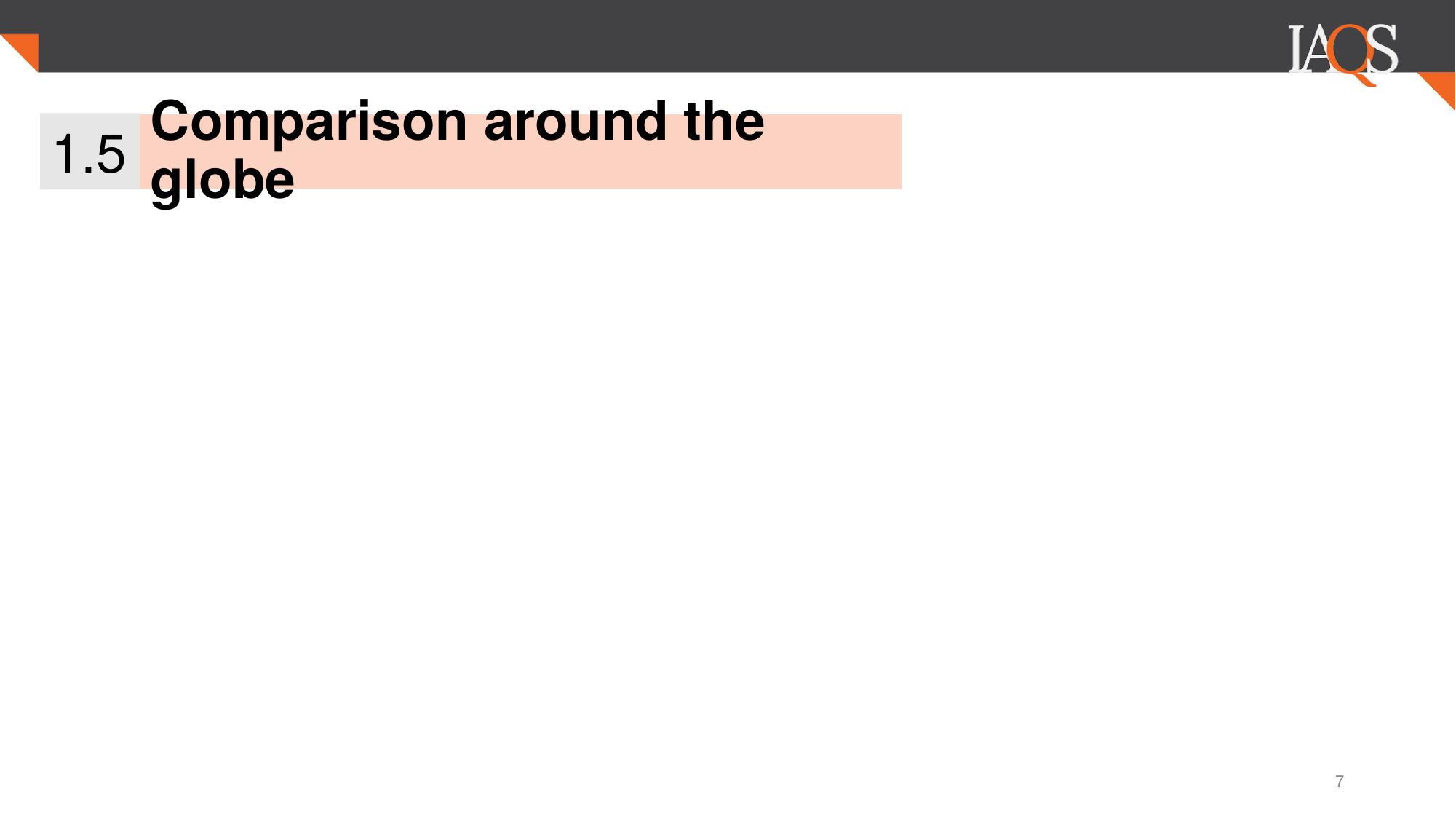

1.5
# Comparison around the globe
7